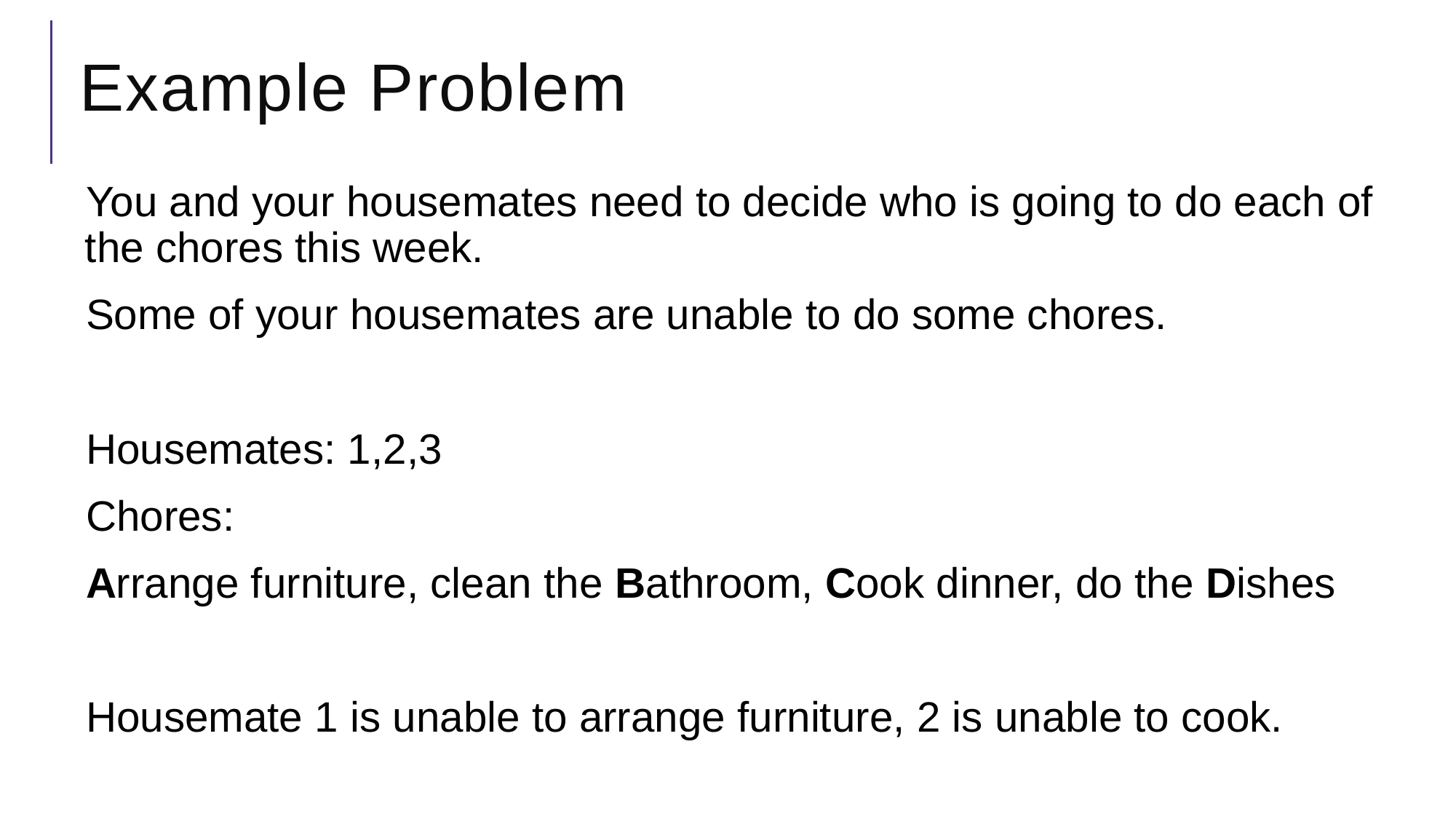

# Example Problem
You and your housemates need to decide who is going to do each of the chores this week.
Some of your housemates are unable to do some chores.

Housemates: 1,2,3
Chores:
Arrange furniture, clean the Bathroom, Cook dinner, do the Dishes

Housemate 1 is unable to arrange furniture, 2 is unable to cook.